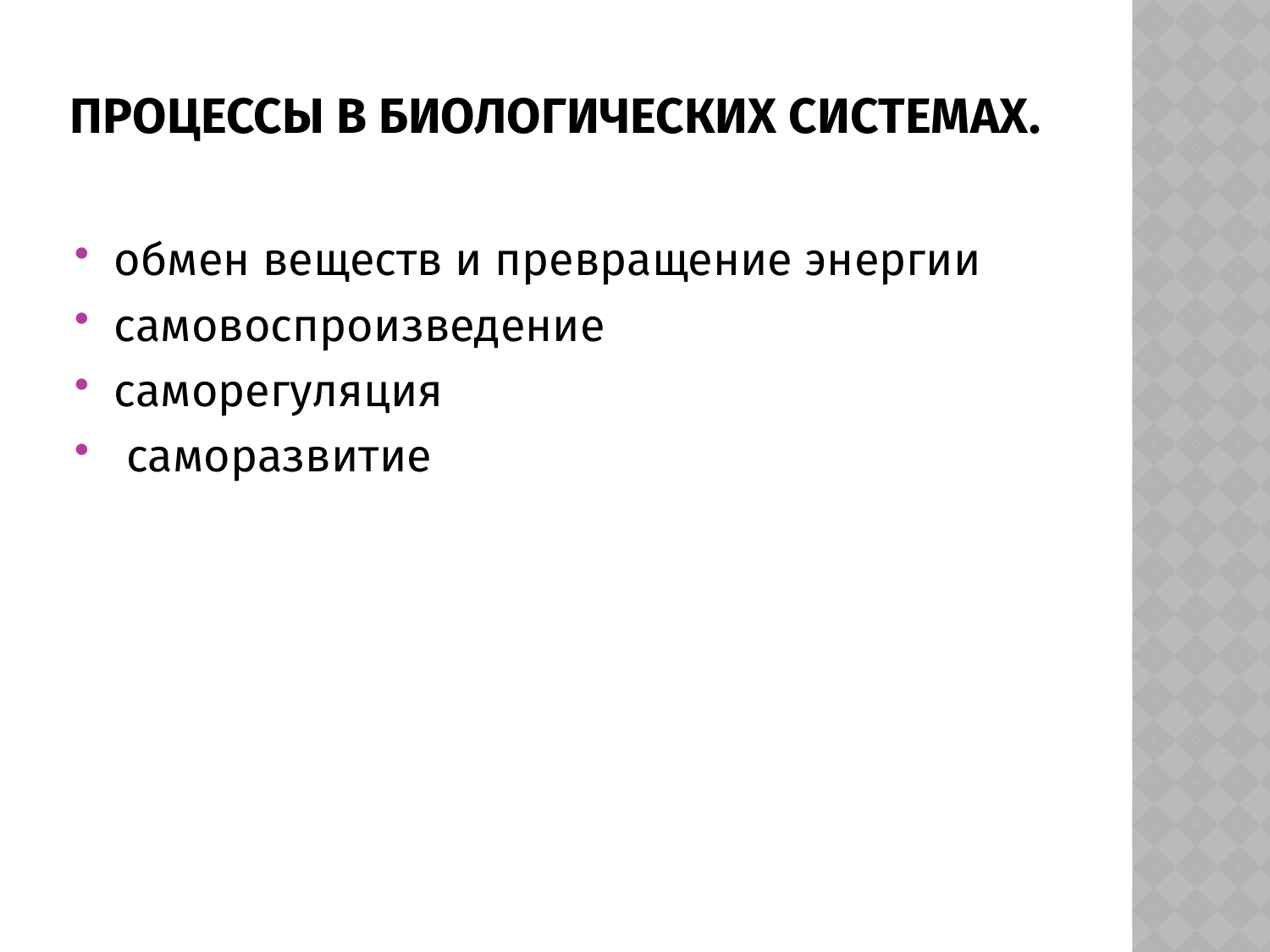

# Процессы в биологических системах.
обмен веществ и превращение энергии
самовоспроизведение
саморегуляция
 саморазвитие